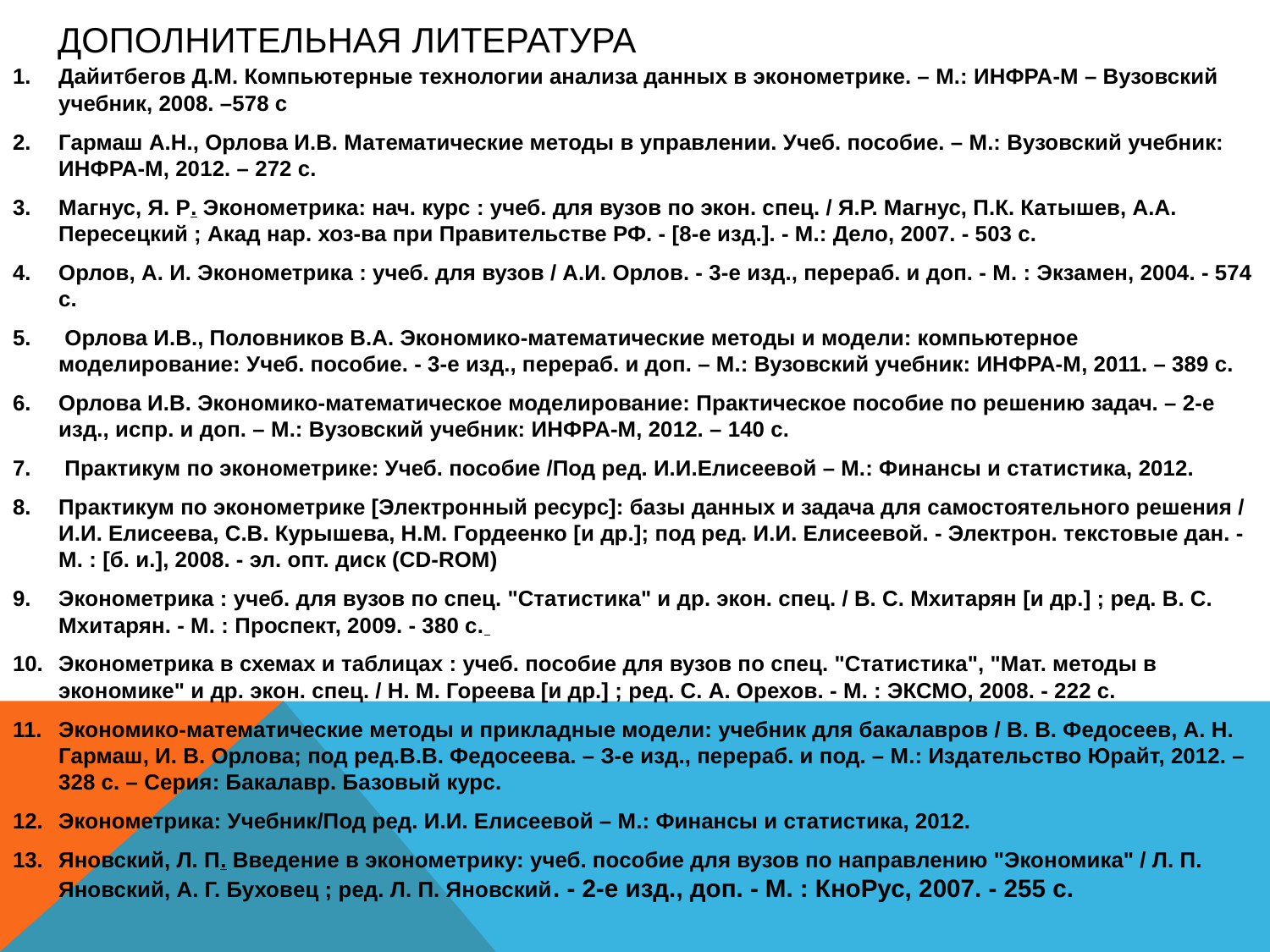

# Дополнительная литература
Дайитбегов Д.М. Компьютерные технологии анализа данных в эконометрике. – М.: ИНФРА-М – Вузовский учебник, 2008. –578 с
Гармаш А.Н., Орлова И.В. Математические методы в управлении. Учеб. пособие. – М.: Вузовский учебник: ИНФРА-М, 2012. – 272 с.
Магнус, Я. Р. Эконометрика: нач. курс : учеб. для вузов по экон. спец. / Я.Р. Магнус, П.К. Катышев, А.А. Пересецкий ; Акад нар. хоз-ва при Правительстве РФ. - [8-е изд.]. - М.: Дело, 2007. - 503 с.
Орлов, А. И. Эконометрика : учеб. для вузов / А.И. Орлов. - 3-е изд., перераб. и доп. - М. : Экзамен, 2004. - 574 с.
 Орлова И.В., Половников В.А. Экономико-математические методы и модели: компьютерное моделирование: Учеб. пособие. - 3-е изд., перераб. и доп. – М.: Вузовский учебник: ИНФРА-М, 2011. – 389 с.
Орлова И.В. Экономико-математическое моделирование: Практическое пособие по решению задач. – 2-е изд., испр. и доп. – М.: Вузовский учебник: ИНФРА-М, 2012. – 140 с.
 Практикум по эконометрике: Учеб. пособие /Под ред. И.И.Елисеевой – М.: Финансы и статистика, 2012.
Практикум по эконометрике [Электронный ресурс]: базы данных и задача для самостоятельного решения / И.И. Елисеева, С.В. Курышева, Н.М. Гордеенко [и др.]; под ред. И.И. Елисеевой. - Электрон. текстовые дан. - М. : [б. и.], 2008. - эл. опт. диск (CD-ROM)
Эконометрика : учеб. для вузов по спец. "Статистика" и др. экон. спец. / В. С. Мхитарян [и др.] ; ред. В. С. Мхитарян. - М. : Проспект, 2009. - 380 с.
Эконометрика в схемах и таблицах : учеб. пособие для вузов по спец. "Статистика", "Мат. методы в экономике" и др. экон. спец. / Н. М. Гореева [и др.] ; ред. С. А. Орехов. - М. : ЭКСМО, 2008. - 222 с.
Экономико-математические методы и прикладные модели: учебник для бакалавров / В. В. Федосеев, А. Н. Гармаш, И. В. Орлова; под ред.В.В. Федосеева. – З-е изд., перераб. и под. – М.: Издательство Юрайт, 2012. – 328 с. – Серия: Бакалавр. Базовый курс.
Эконометрика: Учебник/Под ред. И.И. Елисеевой – М.: Финансы и статистика, 2012.
Яновский, Л. П. Введение в эконометрику: учеб. пособие для вузов по направлению "Экономика" / Л. П. Яновский, А. Г. Буховец ; ред. Л. П. Яновский. - 2-е изд., доп. - М. : КноРус, 2007. - 255 с.